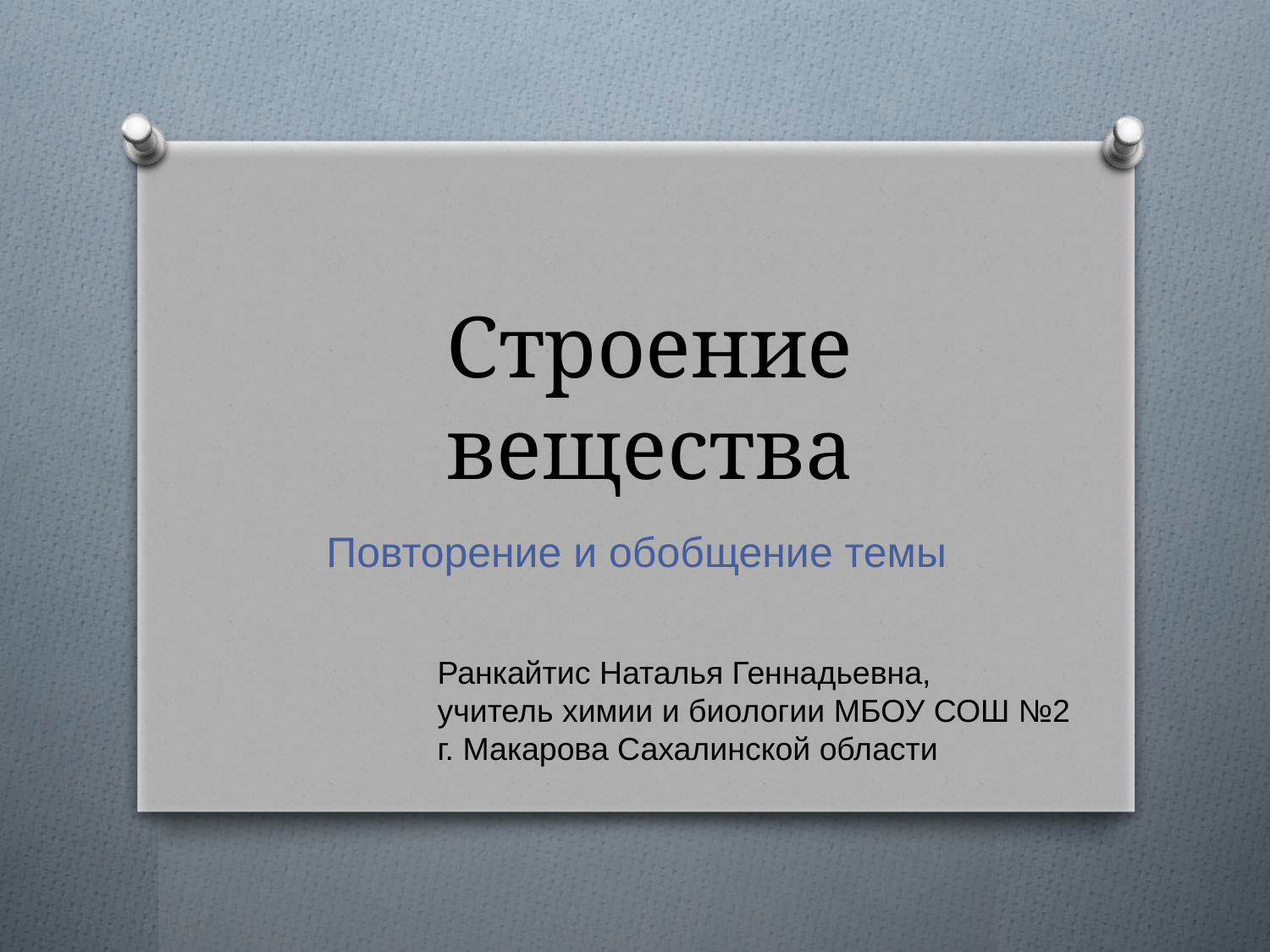

# Строение вещества
Повторение и обобщение темы
Ранкайтис Наталья Геннадьевна,
учитель химии и биологии МБОУ СОШ №2 г. Макарова Сахалинской области